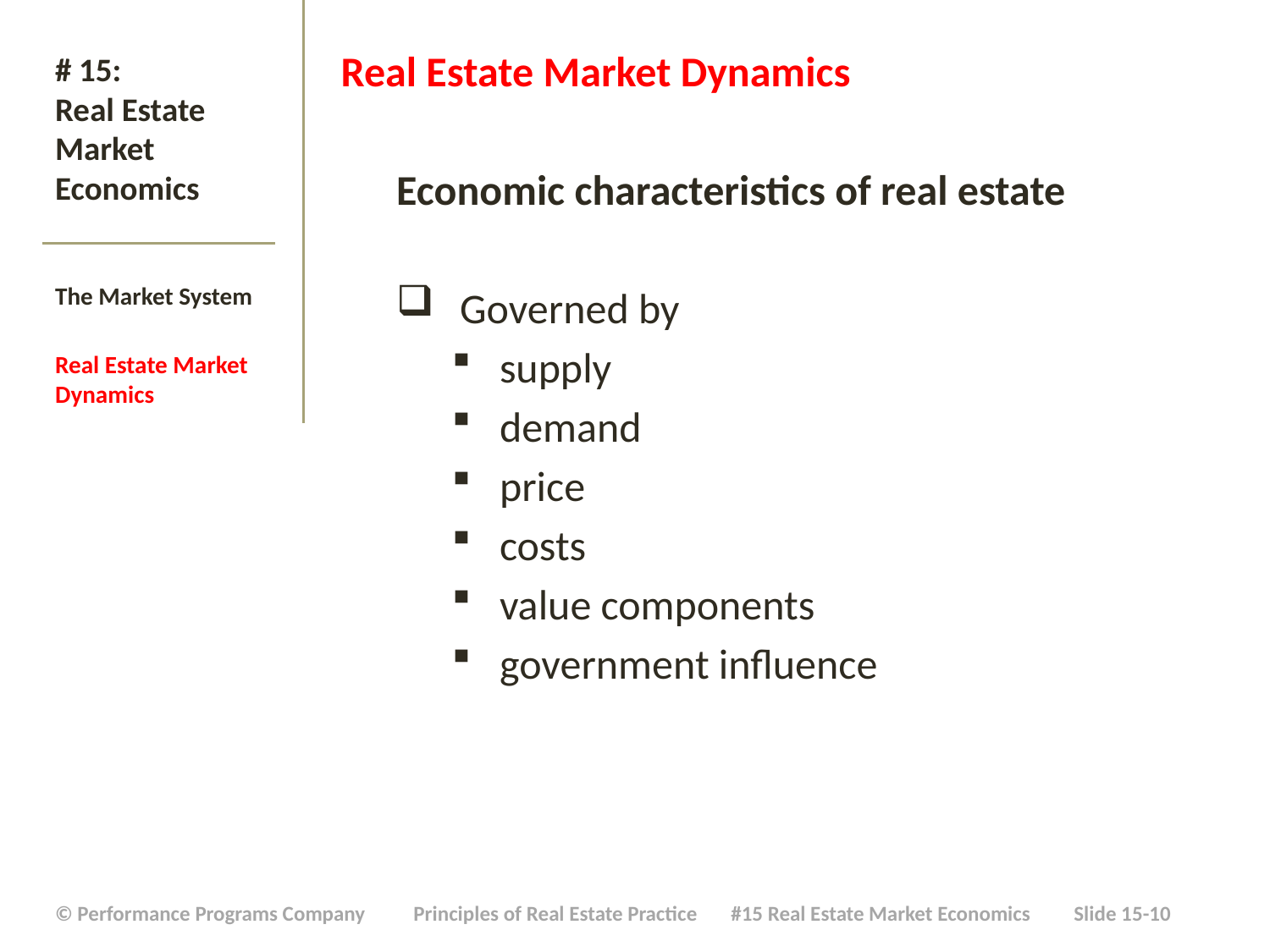

Real Estate Market Dynamics

Economic characteristics of real estate

Governed by
supply
demand
price
costs
value components
government influence
# # 15: Real Estate Market Economics

The Market System

Real Estate Market Dynamics

| © Performance Programs Company Principles of Real Estate Practice #15 Real Estate Market Economics Slide 15-10 |
| --- |